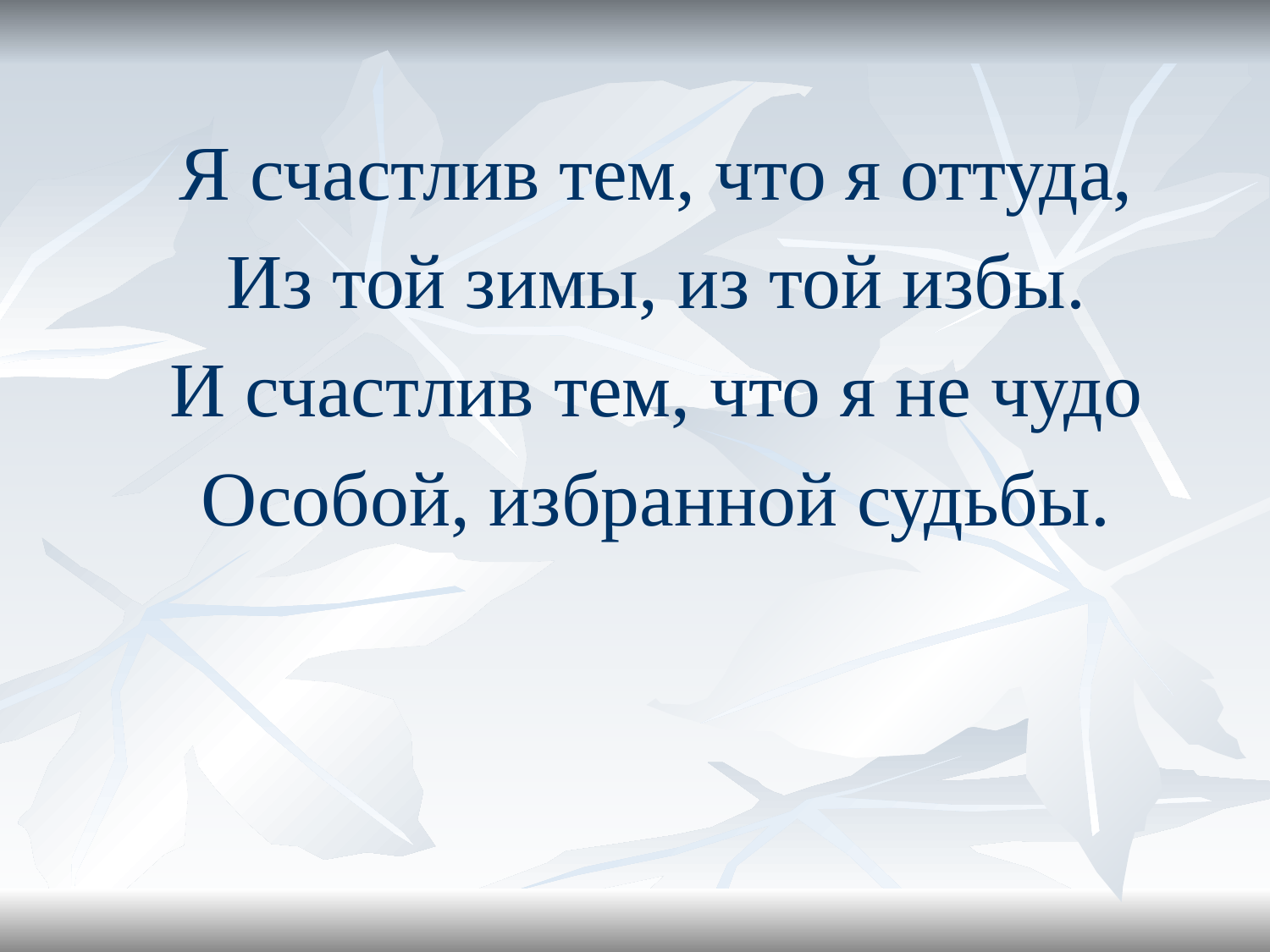

Я счастлив тем, что я оттуда,
Из той зимы, из той избы.
И счастлив тем, что я не чудо
Особой, избранной судьбы.